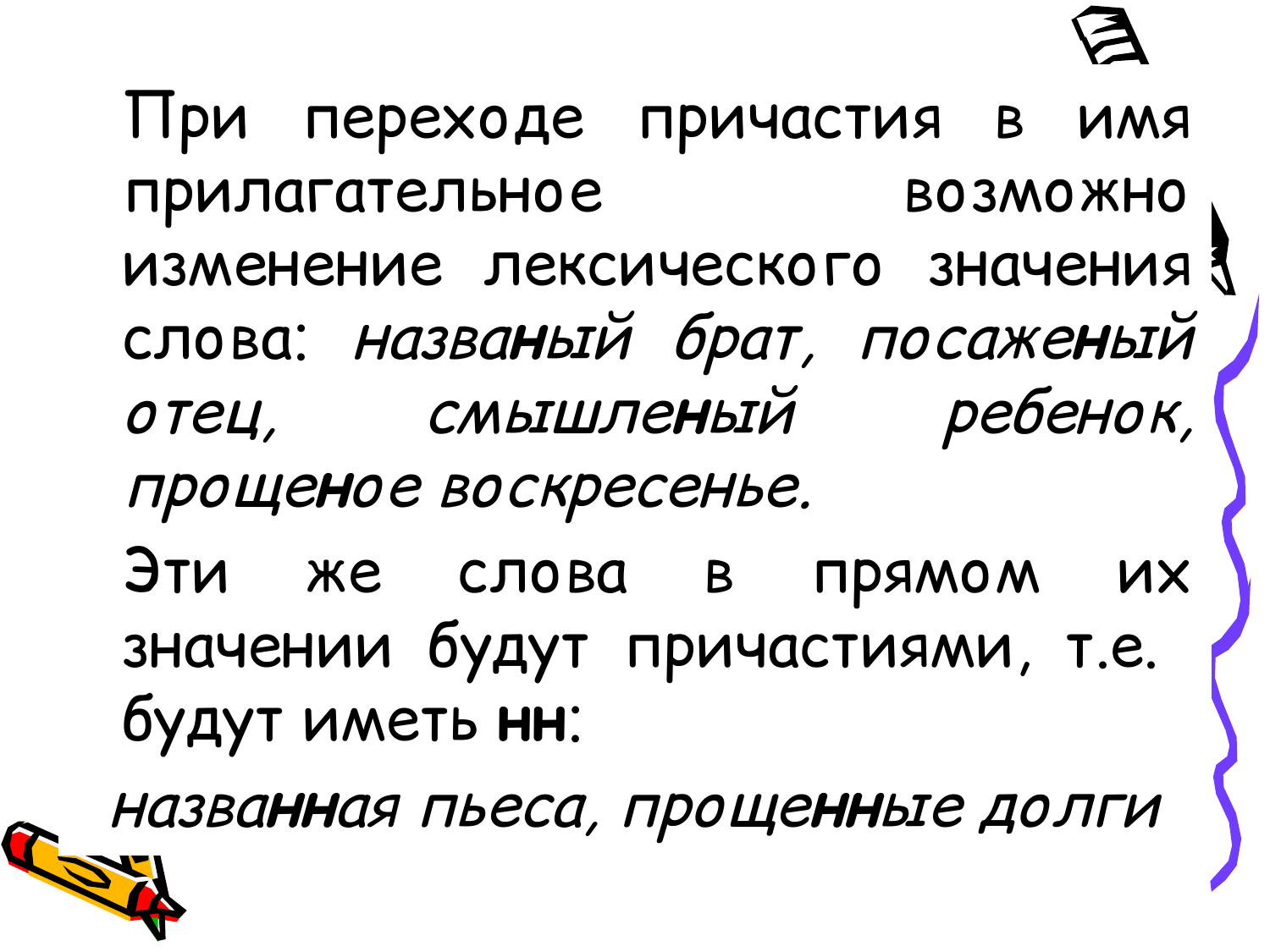

При переходе причастия в имя прилагательное  возможно изменение лексического значения слова: названый брат, посаженый отец, смышленый ребенок, прощеное воскресенье.
		Эти же слова в прямом их значении будут причастиями, т.е.  будут иметь нн:
названная пьеса, прощенные долги